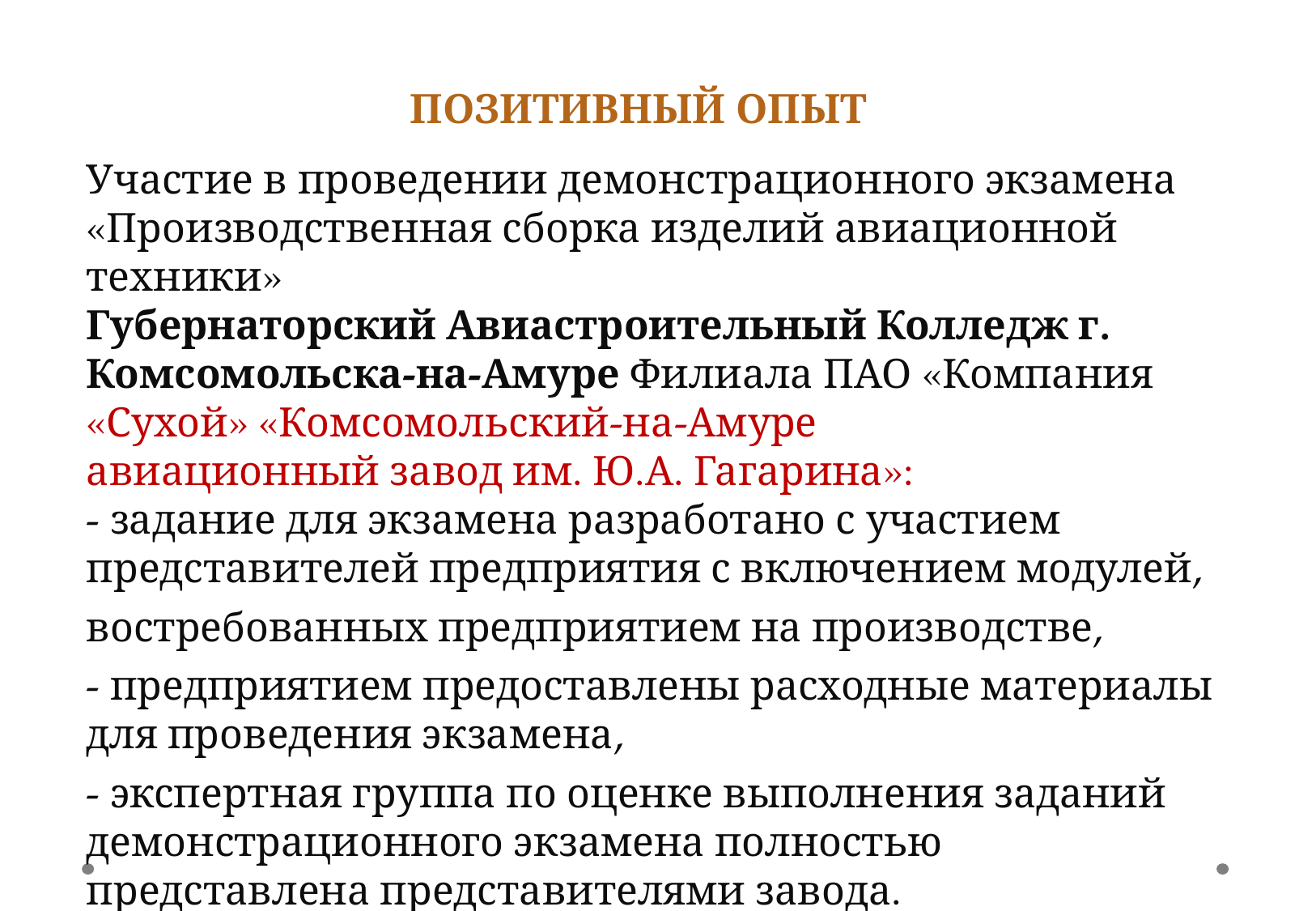

#
Позитивный опыт
Участие в проведении демонстрационного экзамена «Производственная сборка изделий авиационной техники»
Губернаторский Авиастроительный Колледж г. Комсомольска-на-Амуре Филиала ПАО «Компания «Сухой» «Комсомольский-на-Амуре
авиационный завод им. Ю.А. Гагарина»:
- задание для экзамена разработано с участием представителей предприятия с включением модулей,
востребованных предприятием на производстве,
- предприятием предоставлены расходные материалы для проведения экзамена,
- экспертная группа по оценке выполнения заданий демонстрационного экзамена полностью представлена представителями завода.